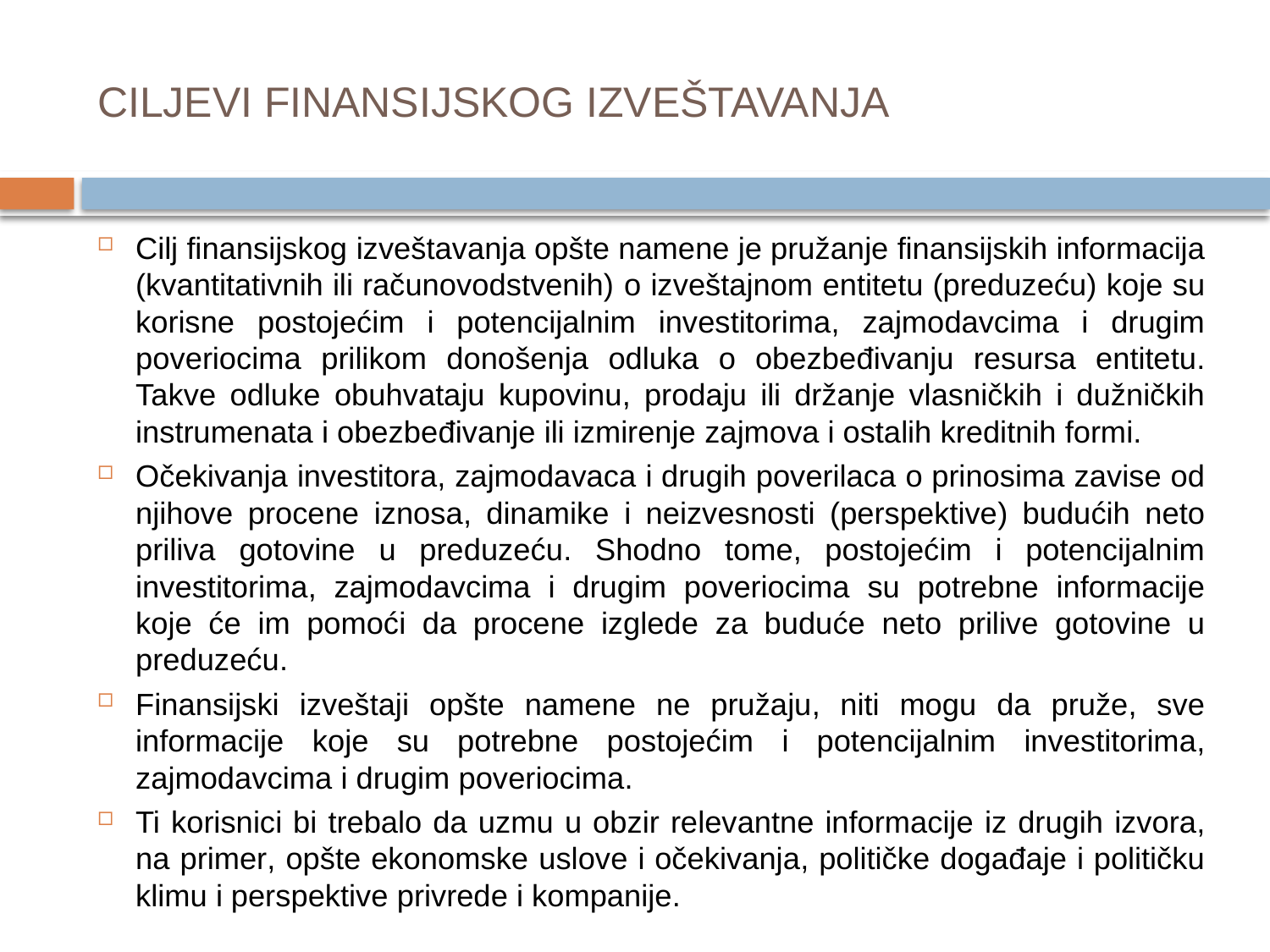

# CILJEVI FINANSIJSKOG IZVEŠTAVANJA
Cilj finansijskog izveštavanja opšte namene je pružanje finansijskih informacija (kvantitativnih ili računovodstvenih) o izveštajnom entitetu (preduzeću) koje su korisne postojećim i potencijalnim investitorima, zajmodavcima i drugim poveriocima prilikom donošenja odluka o obezbeđivanju resursa entitetu. Takve odluke obuhvataju kupovinu, prodaju ili držanje vlasničkih i dužničkih instrumenata i obezbeđivanje ili izmirenje zajmova i ostalih kreditnih formi.
Očekivanja investitora, zajmodavaca i drugih poverilaca o prinosima zavise od njihove procene iznosa, dinamike i neizvesnosti (perspektive) budućih neto priliva gotovine u preduzeću. Shodno tome, postojećim i potencijalnim investitorima, zajmodavcima i drugim poveriocima su potrebne informacije koje će im pomoći da procene izglede za buduće neto prilive gotovine u preduzeću.
Finansijski izveštaji opšte namene ne pružaju, niti mogu da pruže, sve informacije koje su potrebne postojećim i potencijalnim investitorima, zajmodavcima i drugim poveriocima.
Ti korisnici bi trebalo da uzmu u obzir relevantne informacije iz drugih izvora, na primer, opšte ekonomske uslove i očekivanja, političke događaje i političku klimu i perspektive privrede i kompanije.